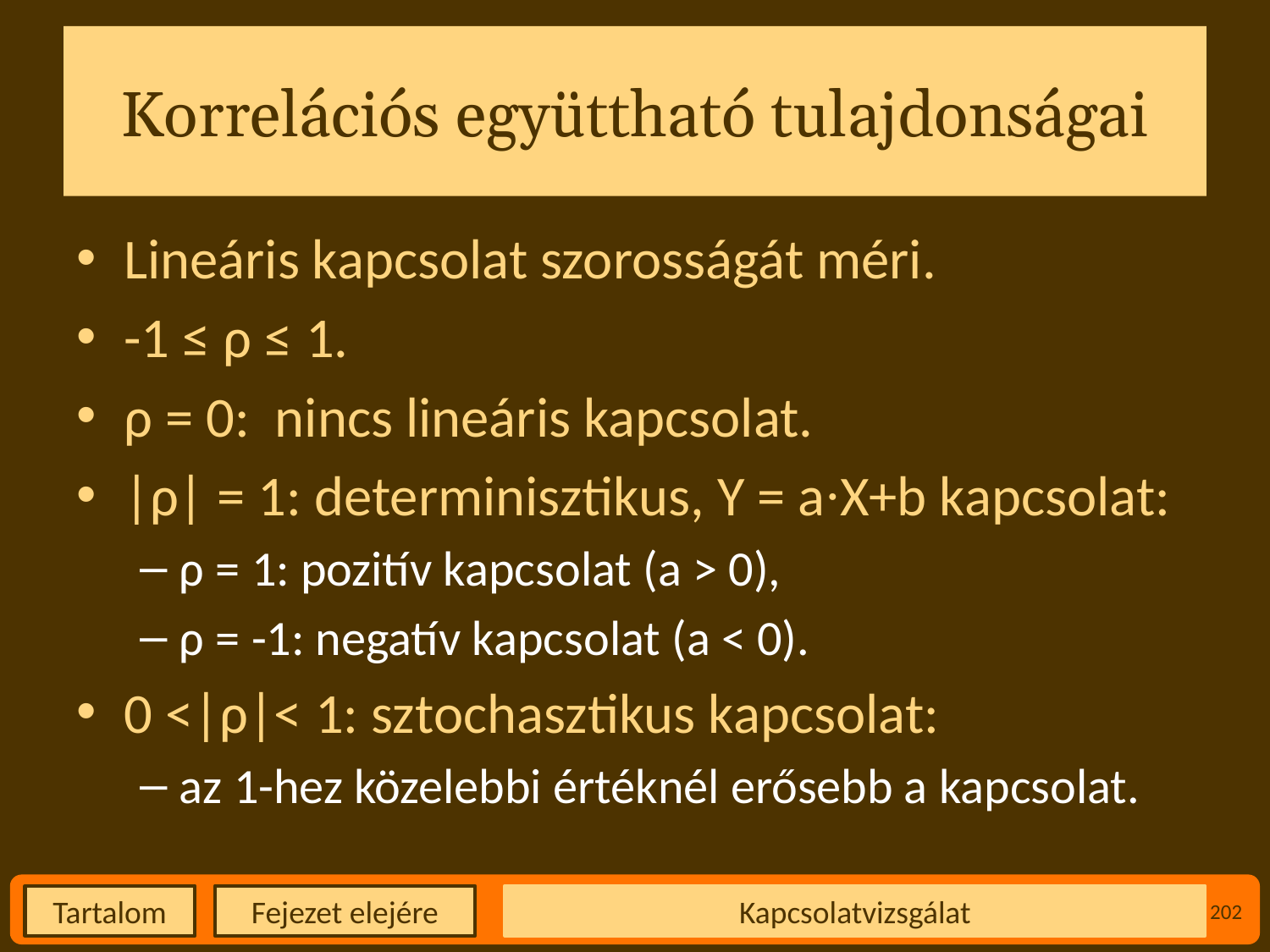

# Korrelációs együttható tulajdonságai
Lineáris kapcsolat szorosságát méri.
-1 ≤ ρ ≤ 1.
ρ = 0:  nincs lineáris kapcsolat.
|ρ| = 1: determinisztikus, Y = a∙X+b kapcsolat:
ρ = 1: pozitív kapcsolat (a > 0),
ρ = -1: negatív kapcsolat (a < 0).
0 <|ρ|< 1: sztochasztikus kapcsolat:
az 1-hez közelebbi értéknél erősebb a kapcsolat.

Kapcsolatvizsgálat
202
Fejezet elejére